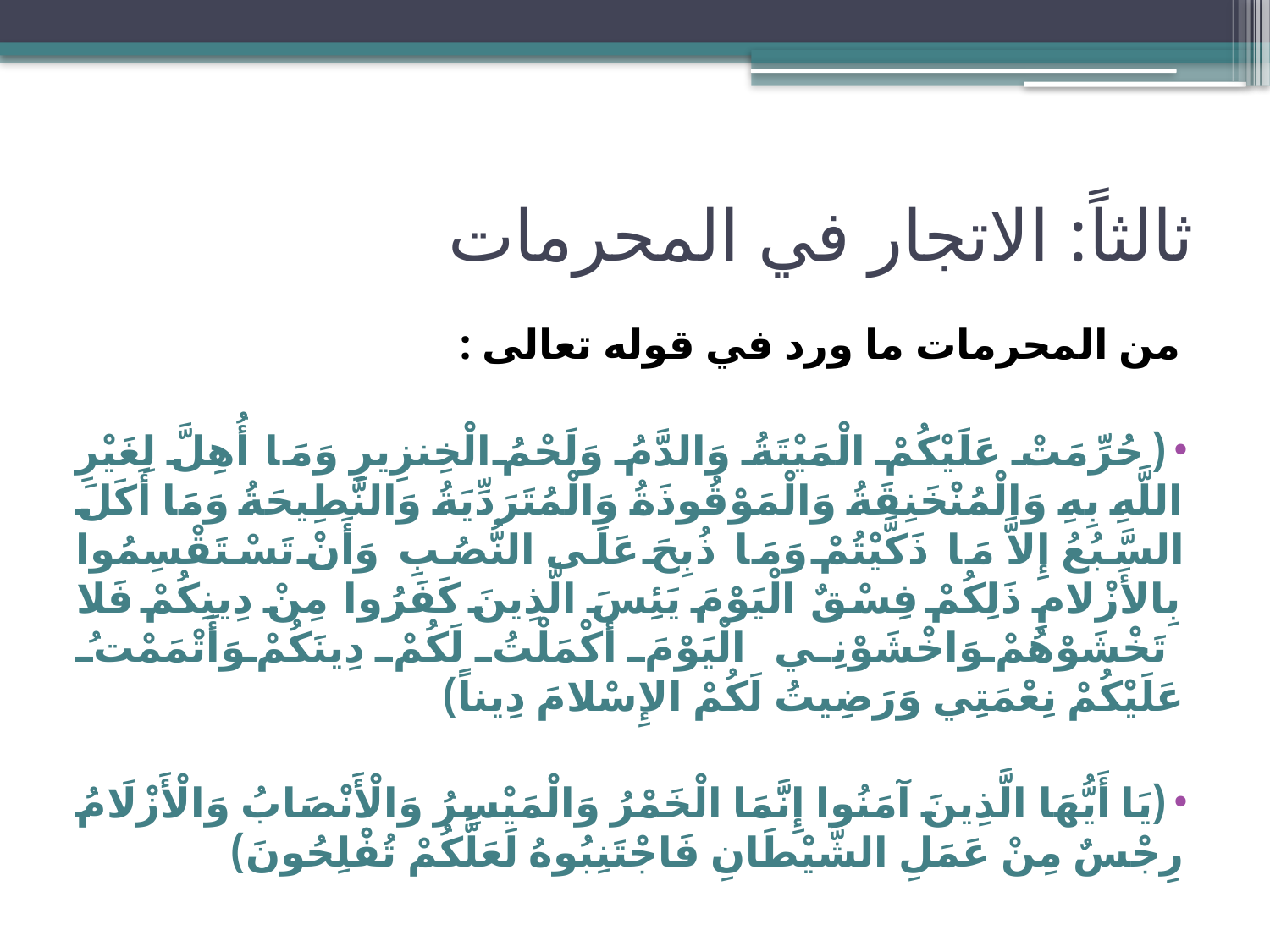

# ثالثاً: الاتجار في المحرمات
من المحرمات ما ورد في قوله تعالى :

(حُرِّمَتْ عَلَيْكُمْ الْمَيْتَةُ وَالدَّمُ وَلَحْمُ الْخِنزِيرِ وَمَا أُهِلَّ لِغَيْرِ اللَّهِ بِهِ وَالْمُنْخَنِقَةُ وَالْمَوْقُوذَةُ وَالْمُتَرَدِّيَةُ وَالنَّطِيحَةُ وَمَا أَكَلَ السَّبُعُ إِلاَّ مَا ذَكَّيْتُمْ وَمَا ذُبِحَ عَلَى النُّصُبِ وَأَنْ تَسْتَقْسِمُوا بِالأَزْلامِ ذَلِكُمْ فِسْقٌ الْيَوْمَ يَئِسَ الَّذِينَ كَفَرُوا مِنْ دِينِكُمْ فَلا تَخْشَوْهُمْ وَاخْشَوْنِي الْيَوْمَ أَكْمَلْتُ لَكُمْ دِينَكُمْ وَأَتْمَمْتُ عَلَيْكُمْ نِعْمَتِي وَرَضِيتُ لَكُمْ الإِسْلامَ دِيناً)

(يَا أَيُّهَا الَّذِينَ آمَنُوا إِنَّمَا الْخَمْرُ وَالْمَيْسِرُ وَالْأَنْصَابُ وَالْأَزْلَامُ رِجْسٌ مِنْ عَمَلِ الشَّيْطَانِ فَاجْتَنِبُوهُ لَعَلَّكُمْ تُفْلِحُونَ)